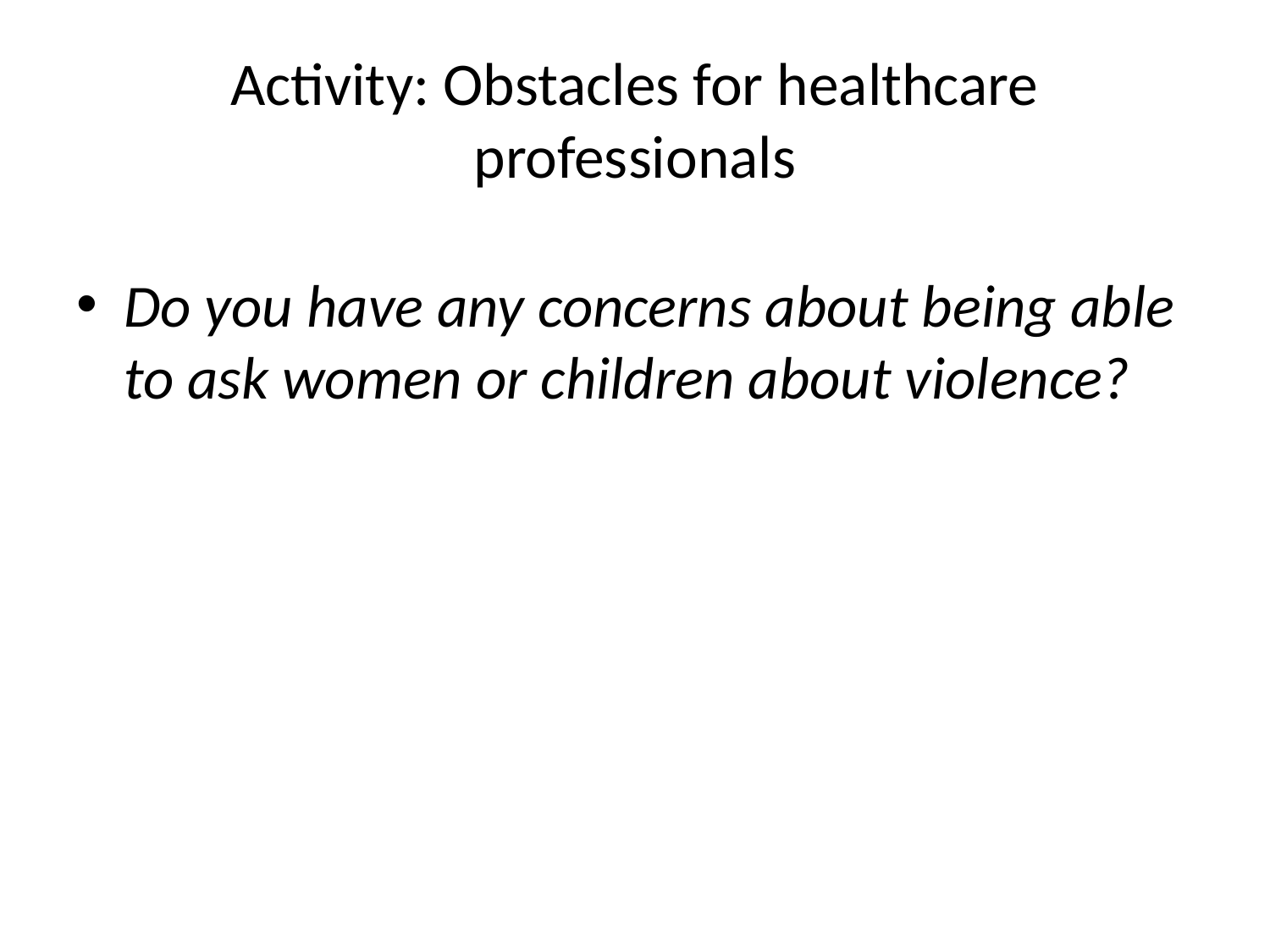

# Activity: Obstacles for healthcare professionals
Do you have any concerns about being able to ask women or children about violence?